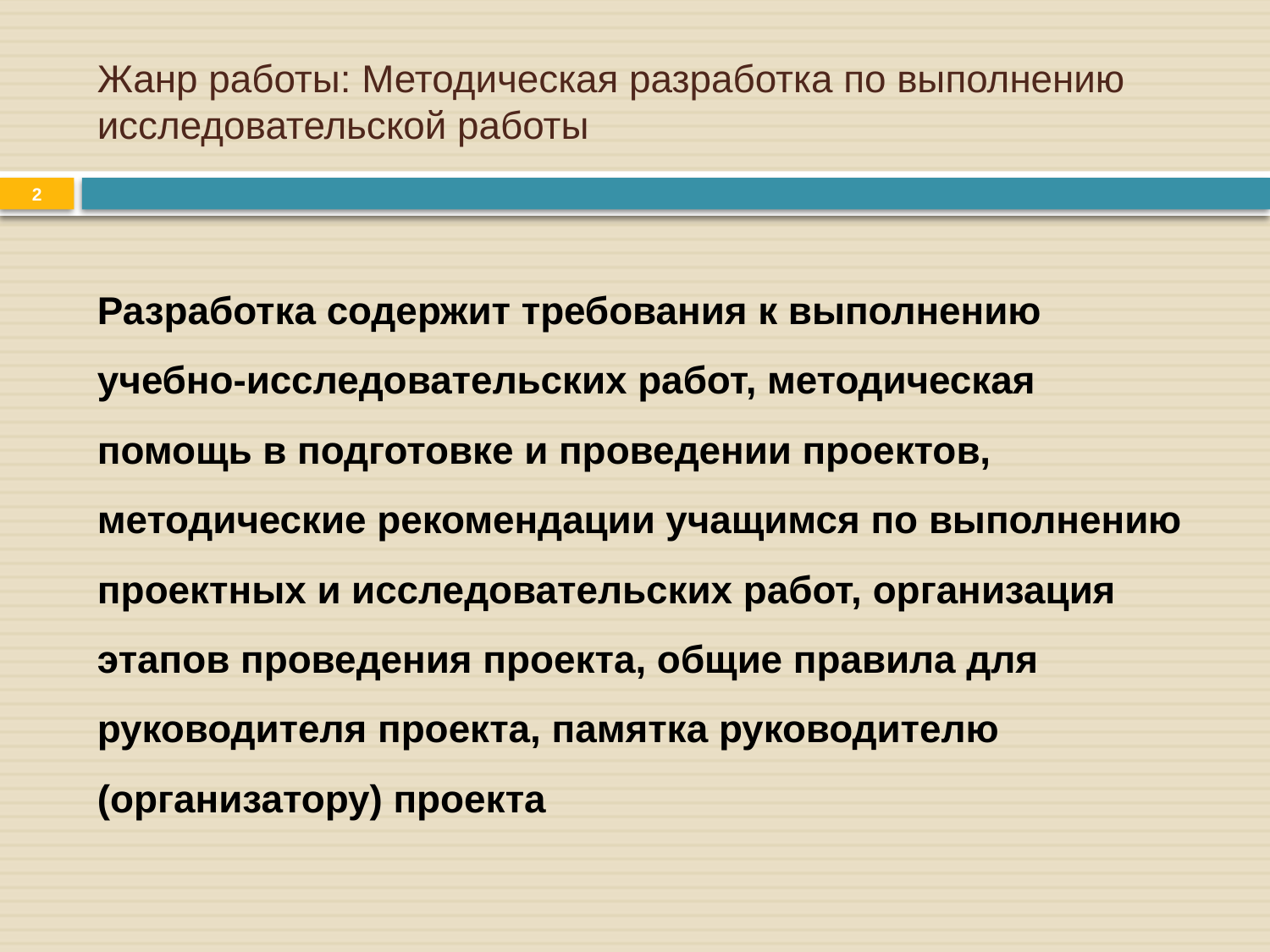

# Жанр работы: Методическая разработка по выполнению исследовательской работы
2
Разработка содержит требования к выполнению учебно-исследовательских работ, методическая помощь в подготовке и проведении проектов, методические рекомендации учащимся по выполнению проектных и исследовательских работ, организация  этапов проведения проекта, общие правила для руководителя проекта, памятка руководителю (организатору) проекта